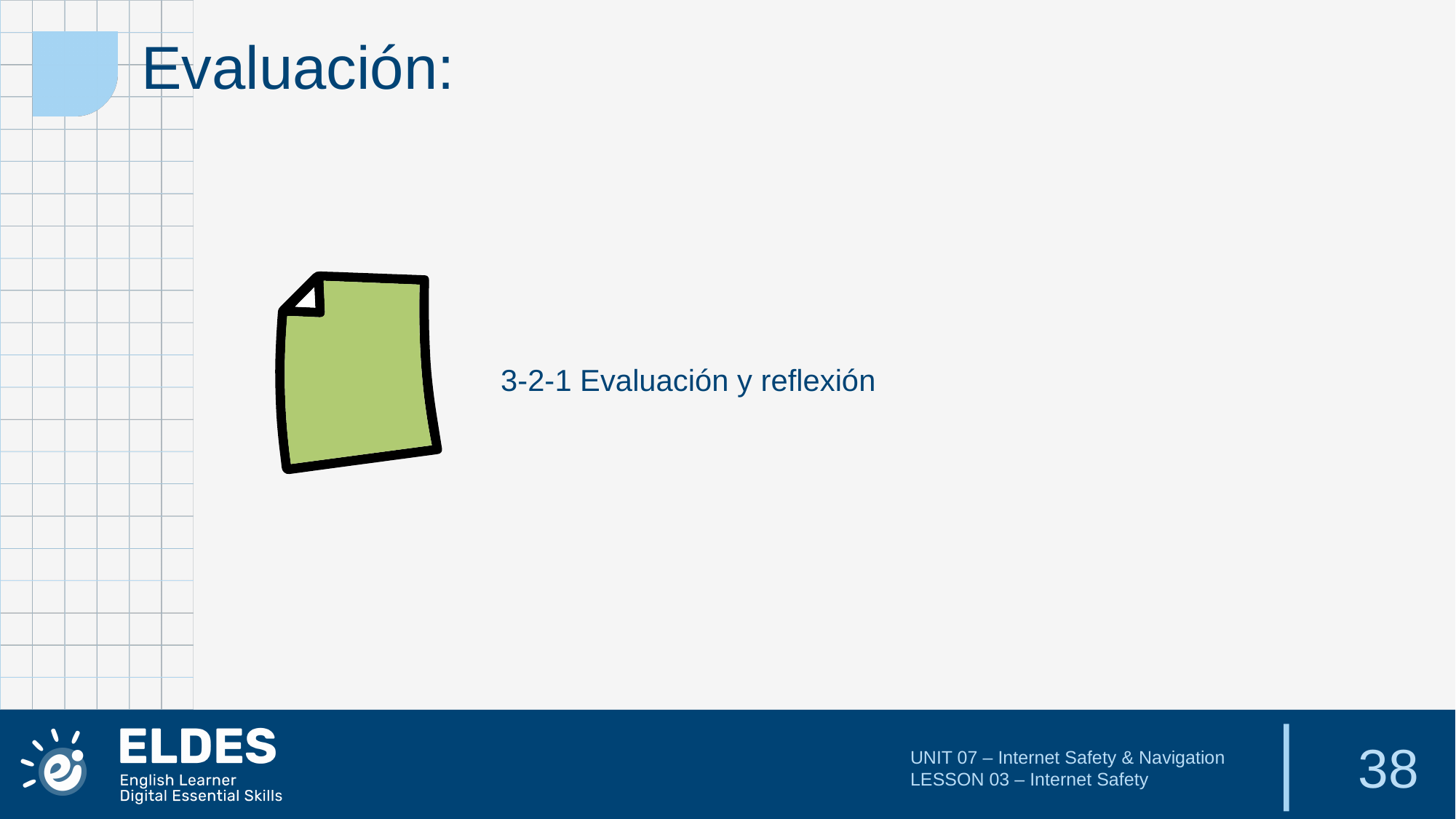

Evaluación:

3-2-1 Evaluación y reflexión
38
UNIT 07 – Internet Safety & Navigation
LESSON 03 – Internet Safety